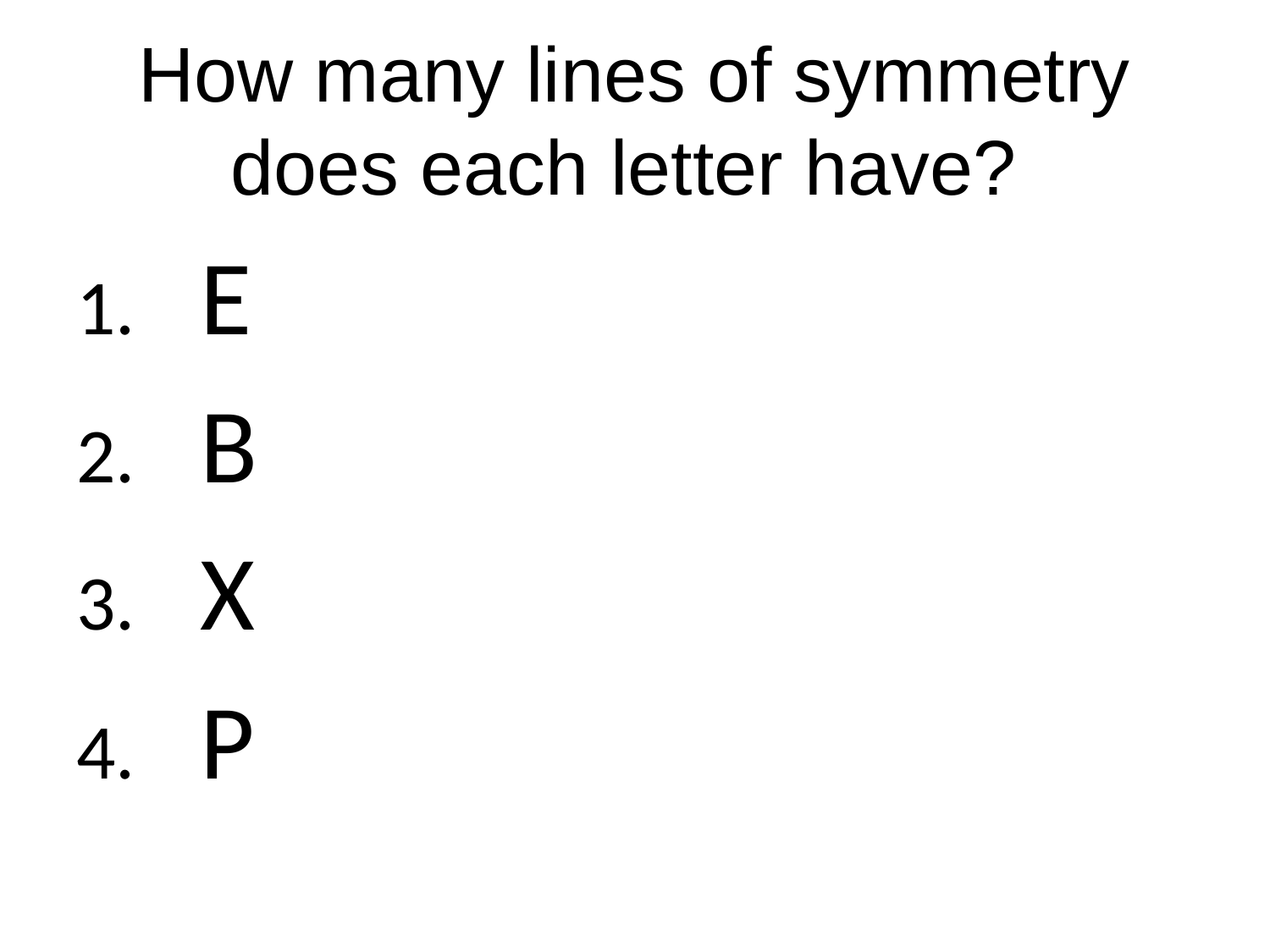

# How many lines of symmetry does each letter have?
   E
   B
   X
   P